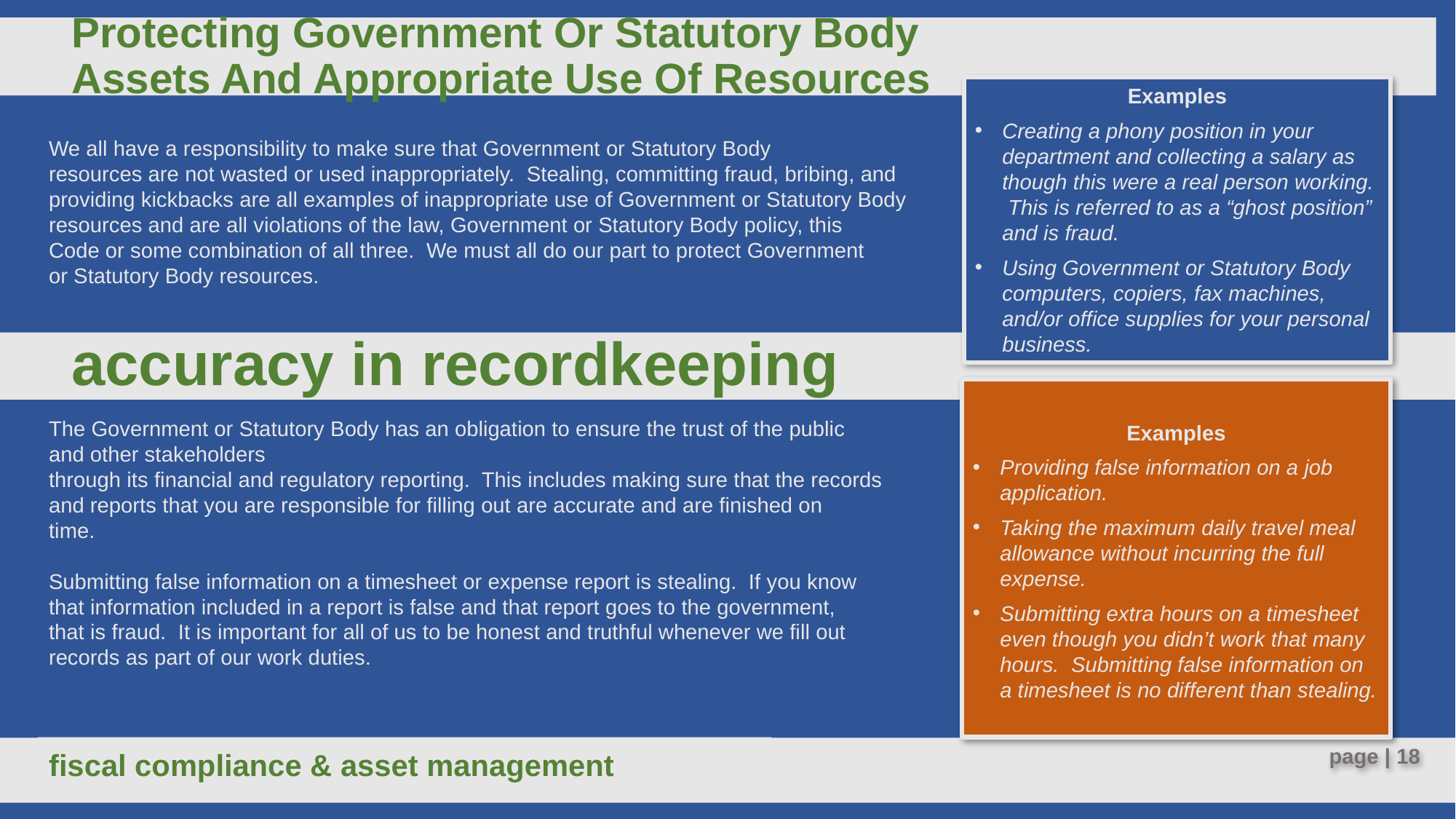

# Protecting Government Or Statutory Body Assets And Appropriate Use Of Resources
Examples
Creating a phony position in your department and collecting a salary as though this were a real person working.  This is referred to as a “ghost position” and is fraud.
Using Government or Statutory Body computers, copiers, fax machines, and/or office supplies for your personal business.

We all have a responsibility to make sure that Government or Statutory Body
resources are not wasted or used inappropriately.  Stealing, committing fraud, bribing, and
providing kickbacks are all examples of inappropriate use of Government or Statutory Body
resources and are all violations of the law, Government or Statutory Body policy, this
Code or some combination of all three.  We must all do our part to protect Government
or Statutory Body resources.

The Government or Statutory Body has an obligation to ensure the trust of the public
and other stakeholders
through its financial and regulatory reporting.  This includes making sure that the records
and reports that you are responsible for filling out are accurate and are finished on
time.

Submitting false information on a timesheet or expense report is stealing.  If you know
that information included in a report is false and that report goes to the government,
that is fraud.  It is important for all of us to be honest and truthful whenever we fill out
records as part of our work duties.

accuracy in recordkeeping

Examples
Providing false information on a job application.
Taking the maximum daily travel meal allowance without incurring the full expense.
Submitting extra hours on a timesheet even though you didn’t work that many hours.  Submitting false information on a timesheet is no different than stealing.

fiscal compliance & asset management